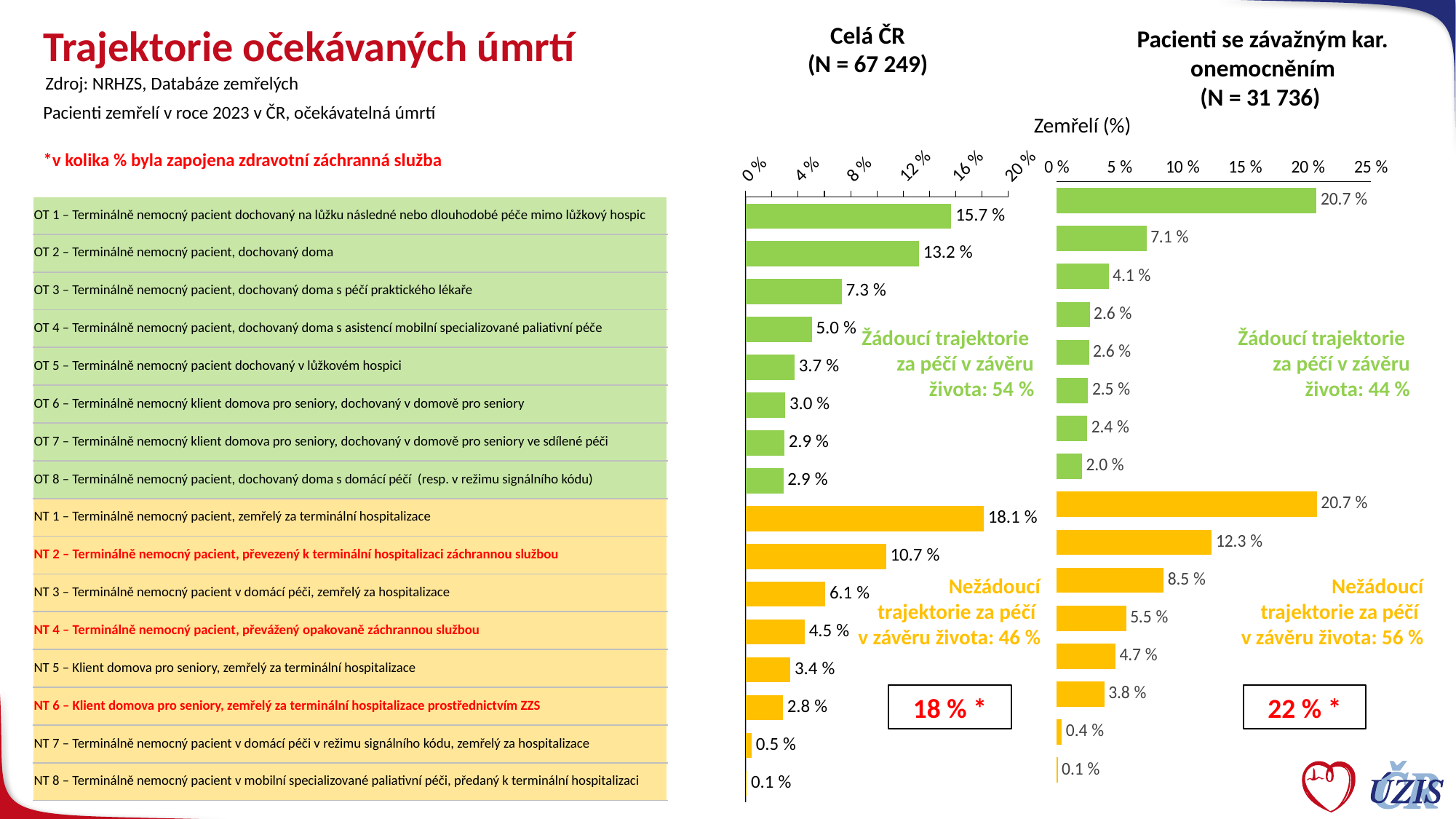

Celá ČR
(N = 67 249)
Pacienti se závažným kar. onemocněním
(N = 31 736)
# Trajektorie očekávaných úmrtí
Zdroj: NRHZS, Databáze zemřelých

### Chart

| Category | Řada 1 |
|---|---|
| Trajektorie 2 – Terminálně nemocný pacient, dochovaný doma | 0.15658362989323843 |
| Trajektorie 4 – Terminálně nemocný pacient, dochovaný doma s péčí praktického lékaře | 0.13200909563674557 |
| Trajektorie 3 – Terminálně nemocný pacient, dochovaný doma s domácí péčí | 0.07317297005169829 |
| Trajektorie 1 – Terminálně nemocný klient domova pro seniory, dochovaný v domově pro seniory | 0.05044407508998766 |
| Trajektorie 6 – Terminálně nemocný pacient, dochovaný doma s asistencí mobilní specializované paliativní péče | 0.03735125268943295 |
| Trajektorie 13 – Terminálně nemocný klient domova pro seniory, dochovaný v domově pro seniory ve sdílené péči | 0.030182830456107434 |
| Trajektorie 5 – Terminálně nemocný pacient, dochovaný doma v režimu signálního kódu | 0.02949963800997257 |
| Trajektorie 7 – Terminálně nemocný pacient, zemřelý za terminální hospitalizace | 0.028857233172562176 |
| Trajektorie 11 – Terminálně nemocný pacient, převezený k terminální hospitalizaci záchrannou službou | 0.18124993626936137 |
| Trajektorie 10 – Terminálně nemocný pacient v domácí péči, zemřelý za hospitalizace | 0.10702668529300799 |
| Trajektorie 14 – Terminálně nemocný pacient, převážený opakovaně záchrannou službou | 0.06065117417328616 |
| Trajektorie 8 – Klient domova pro seniory, zemřelý za terminální hospitalizace | 0.045080504542719925 |
| Trajektorie 9 – Klient domova pro seniory, zemřelý za terminální hospitalizace prostřednictvím ZZS | 0.03409844089365651 |
| Trajektorie 12 – Terminálně nemocný pacient v domácí péči v režimu signálního kódu, zemřelý za hospitalizace | 0.02840856947659301 |
| Trajektorie 15 – Terminálně nemocný pacient v mobilní specializované paliativní péči, předaný k terminální hospitalizaci | 0.004527424568416115 |
Pacienti zemřelí v roce 2023 v ČR, očekávatelná úmrtí
Zemřelí (%)
*v kolika % byla zapojena zdravotní záchranná služba

### Chart

| Category | ČR |
|---|---|
|  | 0.20691798765596553 |
|  | 0.07135562364015807 |
|  | 0.04118378402380001 |
|  | 0.026131166466853158 |
|  | 0.02553172594467386 |
|  | 0.02488788242085165 |
|  | 0.024133031392922163 |
|  | 0.01991474623684561 |
|  | 0.20711780116335865 |
|  | 0.1234625460681142 |
|  | 0.0850761511478176 |
|  | 0.05525953554460281 |
|  | 0.04660095022423516 |
|  | 0.037786954398117314 |
|  | 0.003996270147861996 |
|  | 0.0006438435238222104 |
| OT 1 – Terminálně nemocný pacient dochovaný na lůžku následné nebo dlouhodobé péče mimo lůžkový hospic |
| --- |
| OT 2 – Terminálně nemocný pacient, dochovaný doma |
| OT 3 – Terminálně nemocný pacient, dochovaný doma s péčí praktického lékaře |
| OT 4 – Terminálně nemocný pacient, dochovaný doma s asistencí mobilní specializované paliativní péče |
| OT 5 – Terminálně nemocný pacient dochovaný v lůžkovém hospici |
| OT 6 – Terminálně nemocný klient domova pro seniory, dochovaný v domově pro seniory |
| OT 7 – Terminálně nemocný klient domova pro seniory, dochovaný v domově pro seniory ve sdílené péči |
| OT 8 – Terminálně nemocný pacient, dochovaný doma s domácí péčí (resp. v režimu signálního kódu) |
| NT 1 – Terminálně nemocný pacient, zemřelý za terminální hospitalizace |
| NT 2 – Terminálně nemocný pacient, převezený k terminální hospitalizaci záchrannou službou |
| NT 3 – Terminálně nemocný pacient v domácí péči, zemřelý za hospitalizace |
| NT 4 – Terminálně nemocný pacient, převážený opakovaně záchrannou službou |
| NT 5 – Klient domova pro seniory, zemřelý za terminální hospitalizace |
| NT 6 – Klient domova pro seniory, zemřelý za terminální hospitalizace prostřednictvím ZZS |
| NT 7 – Terminálně nemocný pacient v domácí péči v režimu signálního kódu, zemřelý za hospitalizace |
| NT 8 – Terminálně nemocný pacient v mobilní specializované paliativní péči, předaný k terminální hospitalizaci |
Žádoucí trajektorie
za péčí v závěru života: 54 %
Žádoucí trajektorie
za péčí v závěru života: 44 %
Nežádoucí trajektorie za péčí
v závěru života: 46 %
Nežádoucí trajektorie za péčí
v závěru života: 56 %
18 % *
22 % *